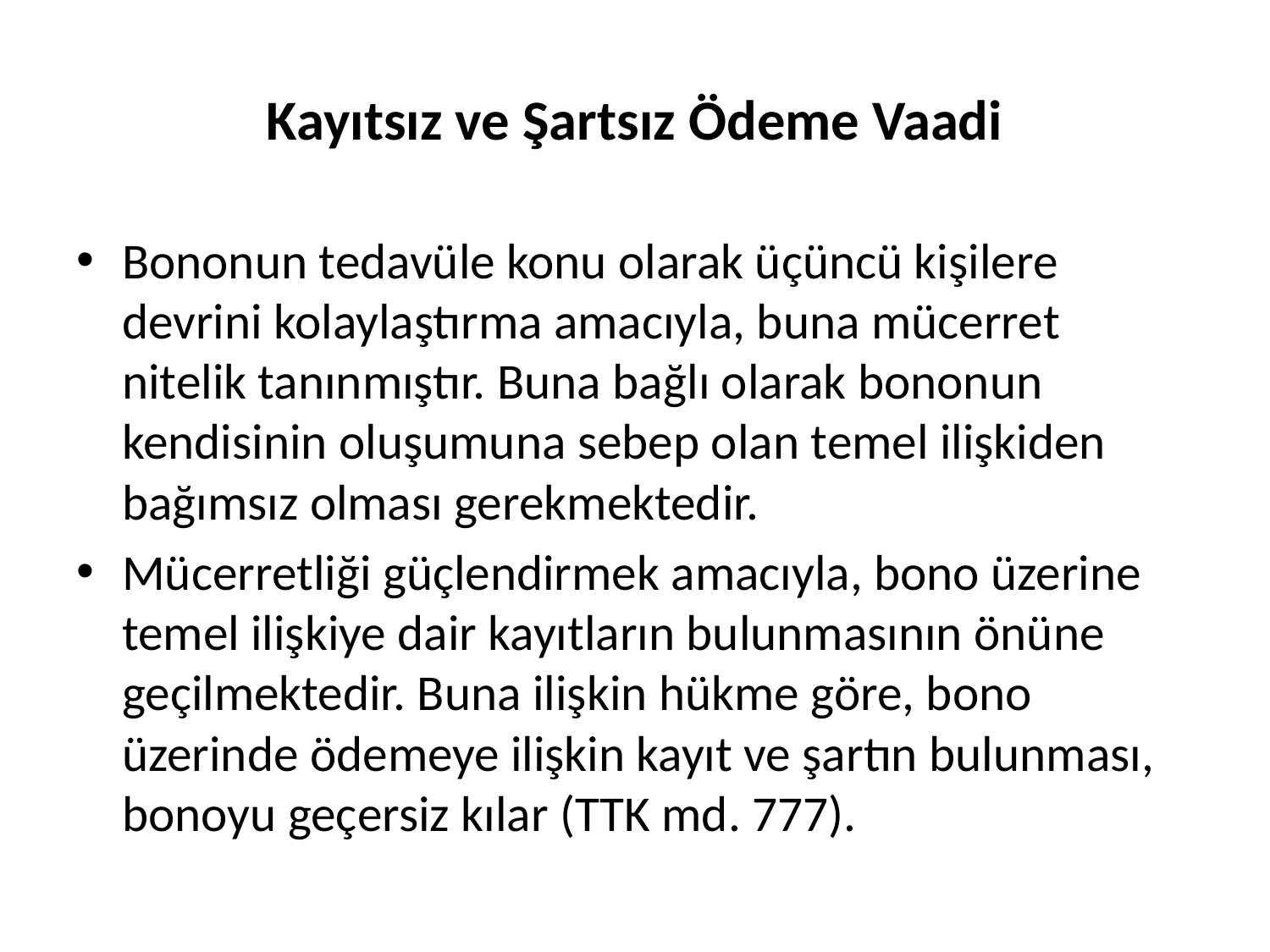

# Kayıtsız ve Şartsız Ödeme Vaadi
Bononun tedavüle konu olarak üçüncü kişilere devrini kolaylaştırma amacıyla, buna mücerret nitelik tanınmıştır. Buna bağlı olarak bononun kendisinin oluşumuna sebep olan temel ilişkiden bağımsız olması gerekmektedir.
Mücerretliği güçlendirmek amacıyla, bono üzerine temel ilişkiye dair kayıtların bulunmasının önüne geçilmektedir. Buna ilişkin hükme göre, bono üzerinde ödemeye ilişkin kayıt ve şartın bulunması, bonoyu geçersiz kılar (TTK md. 777).